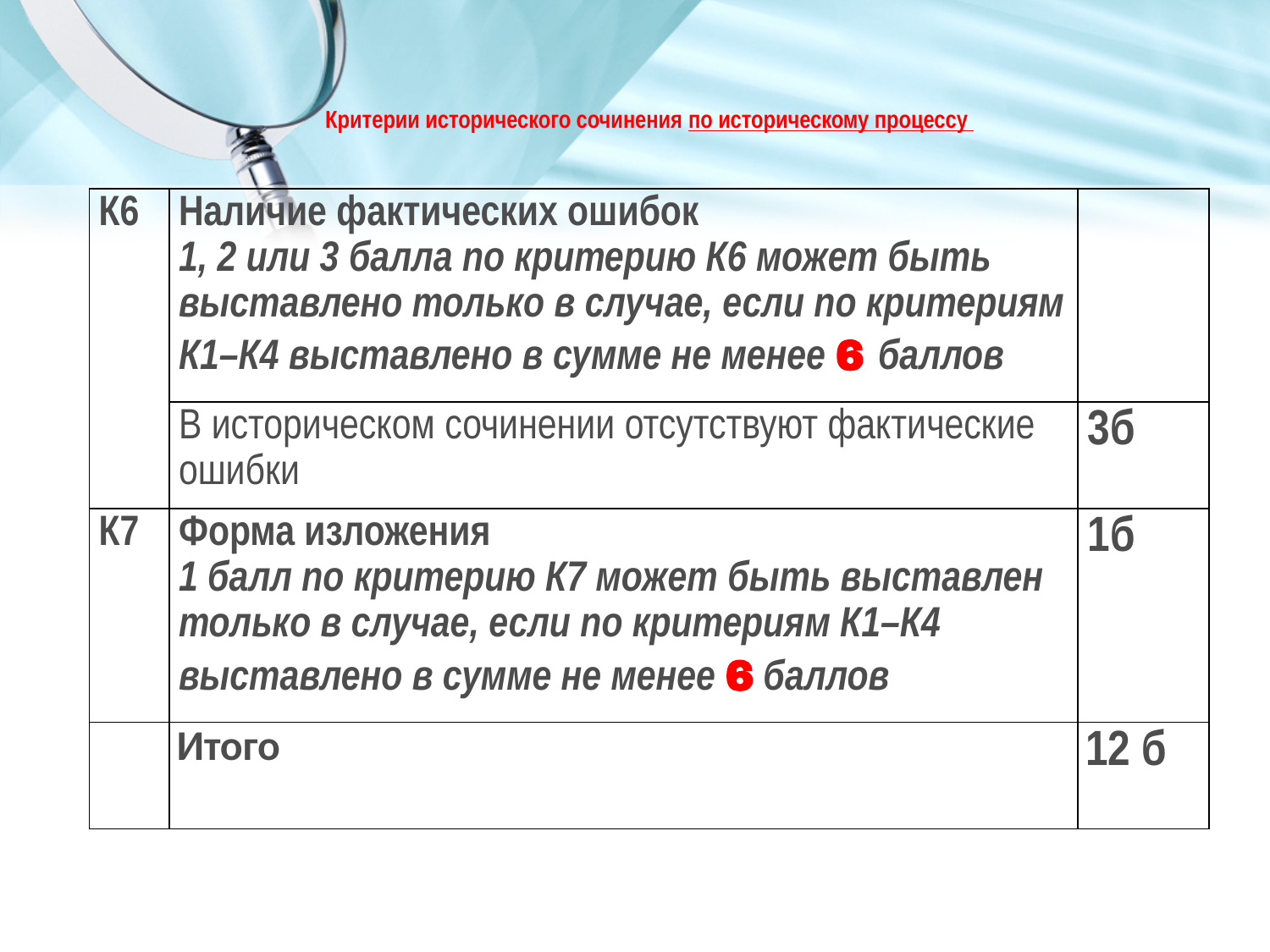

Критерии исторического сочинения по историческому процессу
| К6 | Наличие фактических ошибок 1, 2 или 3 балла по критерию К6 может быть выставлено только в случае, если по критериям К1–К4 выставлено в сумме не менее 6 баллов |  |
| --- | --- | --- |
|  | В историческом сочинении отсутствуют фактические ошибки | 3б |
| К7 | Форма изложения 1 балл по критерию К7 может быть выставлен только в случае, если по критериям К1–К4 выставлено в сумме не менее 6 баллов | 1б |
|  | Итого | 12 б |